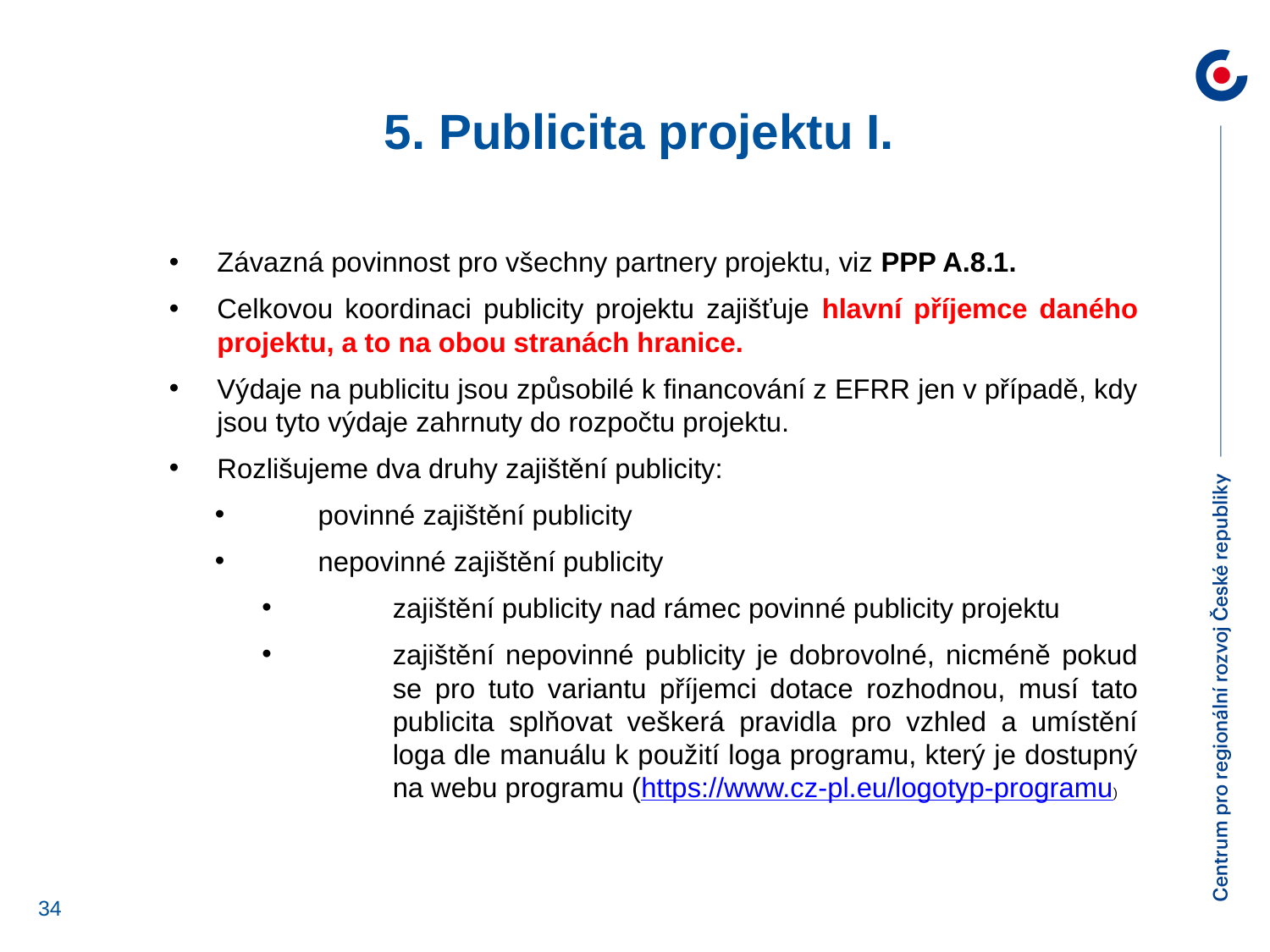

5. Publicita projektu I.
Závazná povinnost pro všechny partnery projektu, viz PPP A.8.1.
Celkovou koordinaci publicity projektu zajišťuje hlavní příjemce daného projektu, a to na obou stranách hranice.
Výdaje na publicitu jsou způsobilé k financování z EFRR jen v případě, kdy jsou tyto výdaje zahrnuty do rozpočtu projektu.
Rozlišujeme dva druhy zajištění publicity:
povinné zajištění publicity
nepovinné zajištění publicity
zajištění publicity nad rámec povinné publicity projektu
zajištění nepovinné publicity je dobrovolné, nicméně pokud se pro tuto variantu příjemci dotace rozhodnou, musí tato publicita splňovat veškerá pravidla pro vzhled a umístění loga dle manuálu k použití loga programu, který je dostupný na webu programu (https://www.cz-pl.eu/logotyp-programu)

34